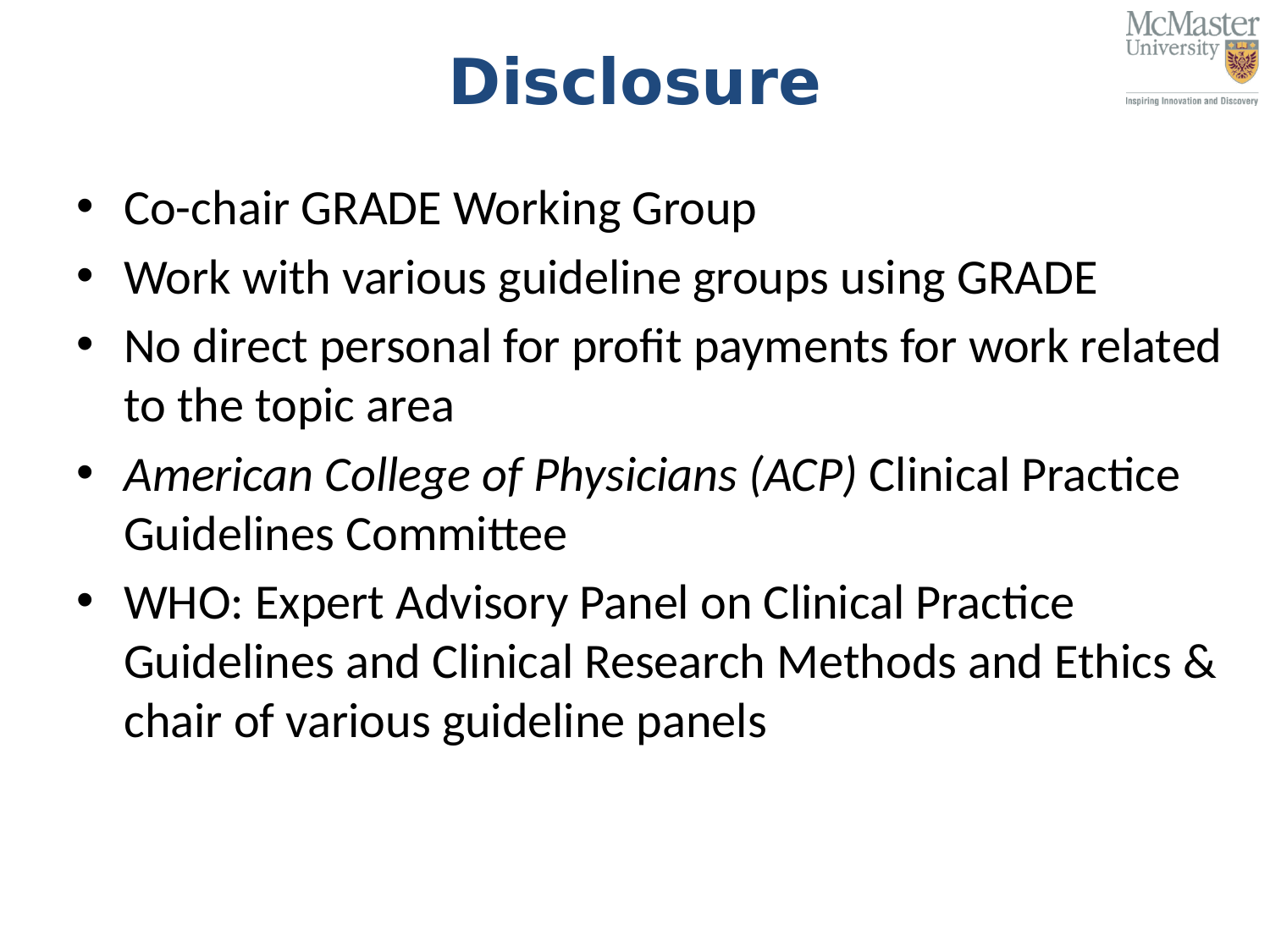

# Disclosure
Co-chair GRADE Working Group
Work with various guideline groups using GRADE
No direct personal for profit payments for work related to the topic area
American College of Physicians (ACP) Clinical Practice Guidelines Committee
WHO: Expert Advisory Panel on Clinical Practice Guidelines and Clinical Research Methods and Ethics & chair of various guideline panels